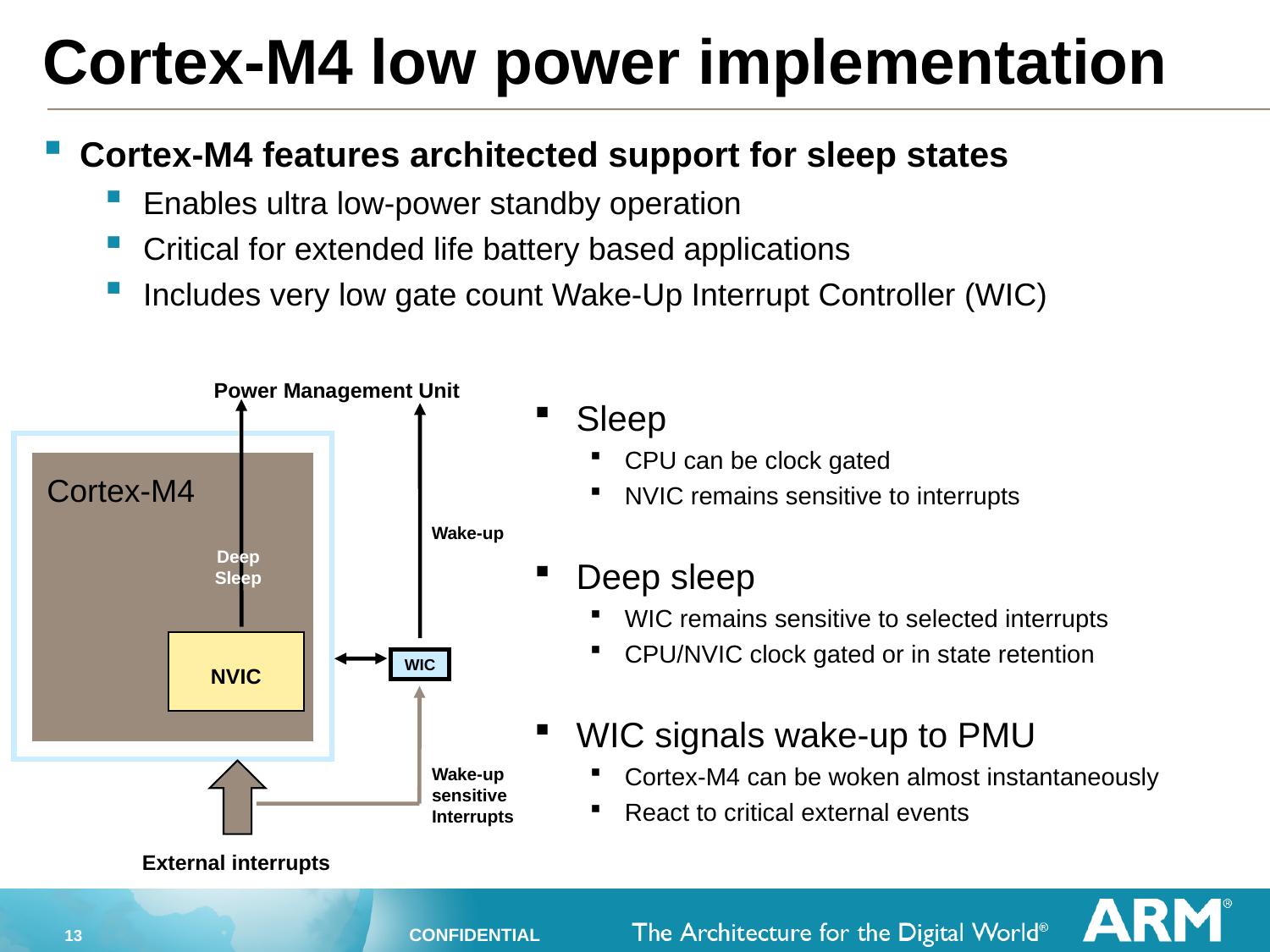

# Cortex-M4 low power implementation
Cortex-M4 features architected support for sleep states
Enables ultra low-power standby operation
Critical for extended life battery based applications
Includes very low gate count Wake-Up Interrupt Controller (WIC)

Sleep
CPU can be clock gated
NVIC remains sensitive to interrupts

Deep sleep
WIC remains sensitive to selected interrupts
CPU/NVIC clock gated or in state retention

WIC signals wake-up to PMU
Cortex-M4 can be woken almost instantaneously
React to critical external events
Power Management Unit

Cortex-M4
Wake-up
Deep
Sleep

NVIC

WIC

Wake-up
sensitive
Interrupts

External interrupts